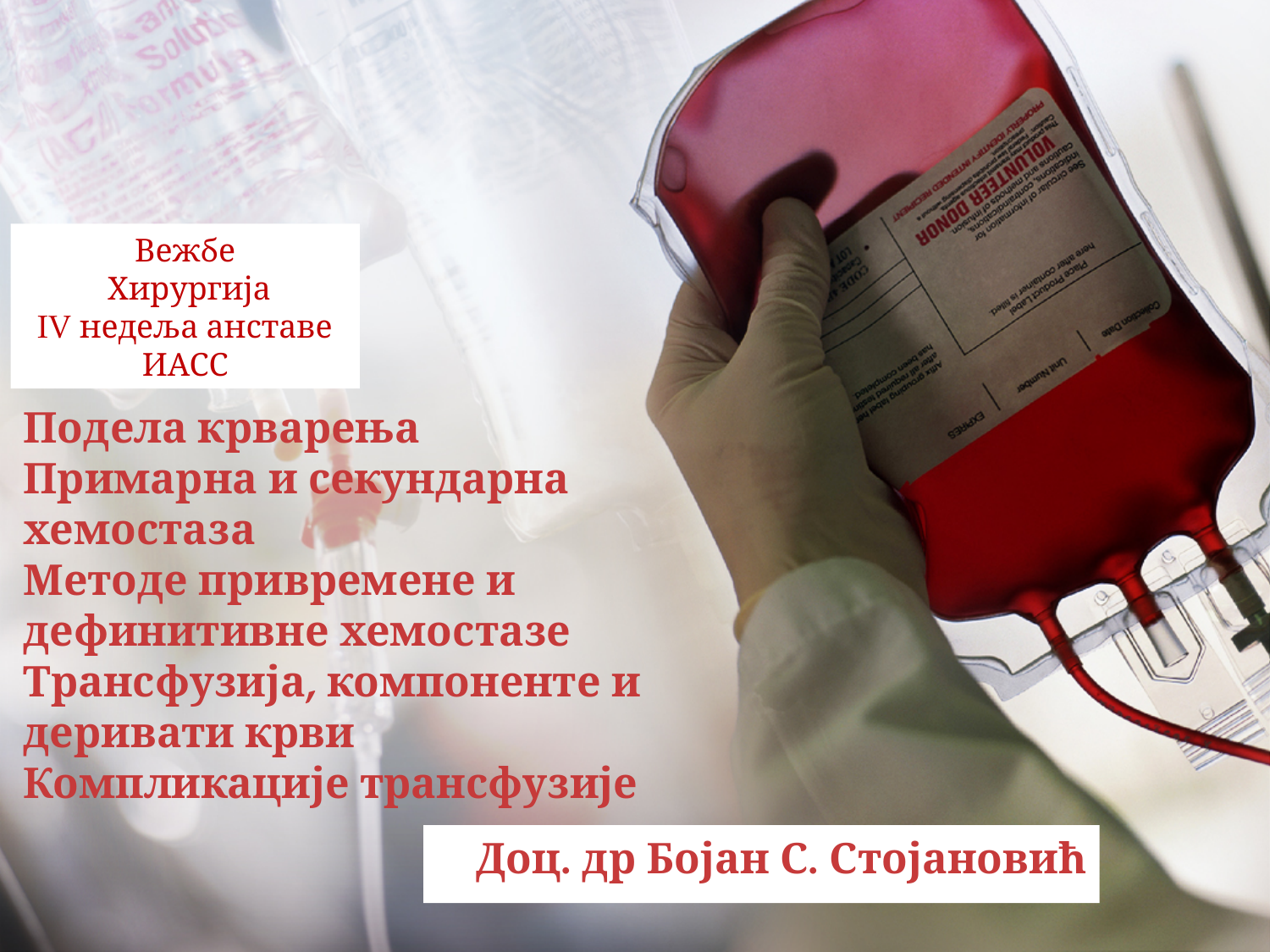

Вежбе
 Хирургија
IV недеља анставе
ИАСС
# Подела крварења Примарна и секундарна хемостаза Методе привремене и дефинитивне хемостазе Трансфузија, компоненте и деривати крви Компликације трансфузије
Доц. др Бојан С. Стојановић